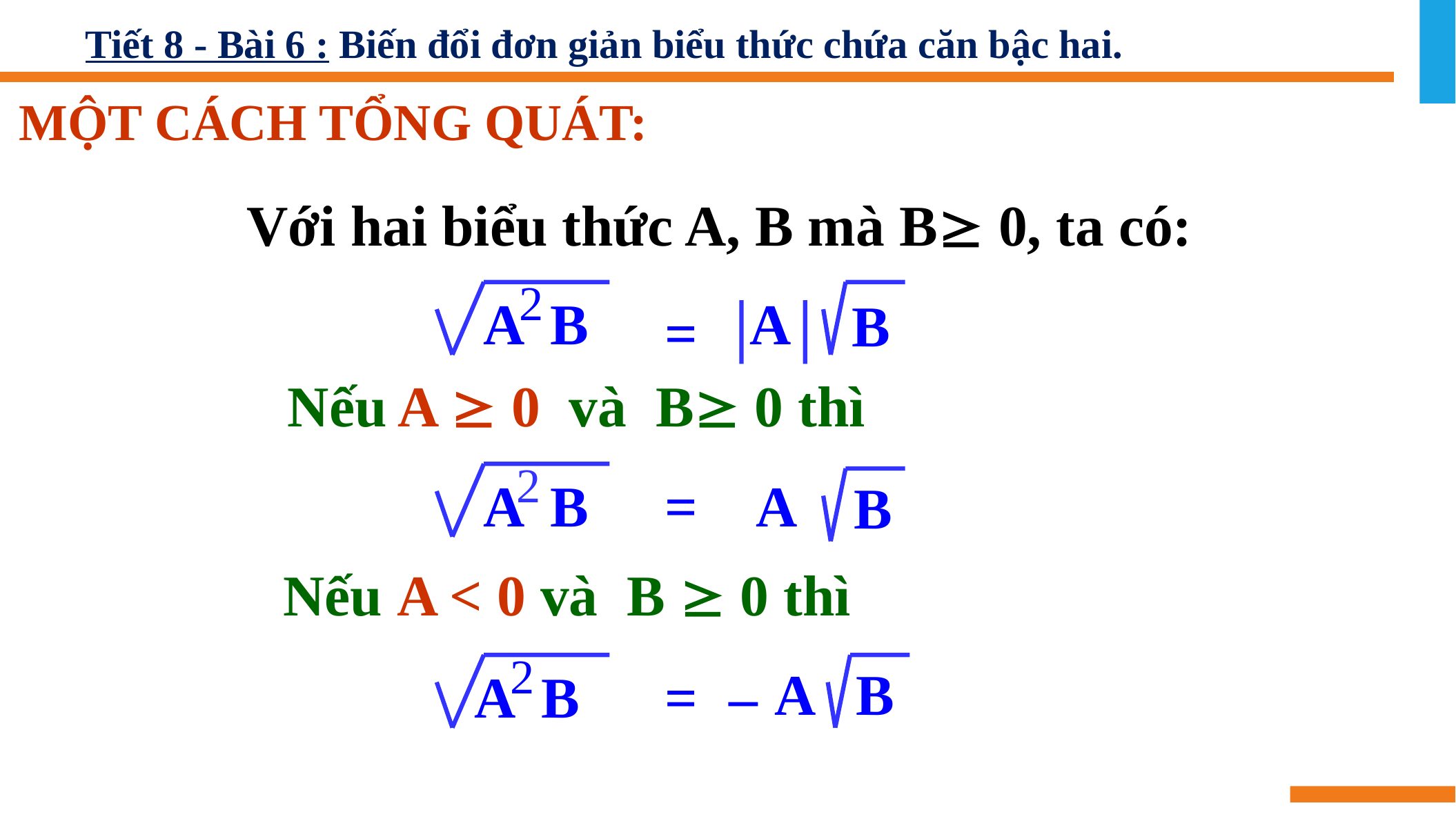

Tiết 8 - Bài 6 : Biến đổi đơn giản biểu thức chứa căn bậc hai.

MỘT CÁCH TỔNG QUÁT:
Với hai biểu thức A, B mà B≥ 0, ta có:
2

A  B
A
B
=

Nếu A ≥ 0  và  B≥ 0 thì
2

A  B
=
A
B

Nếu A < 0 và  B ≥ 0 thì
2
A
B

A  B
=
–